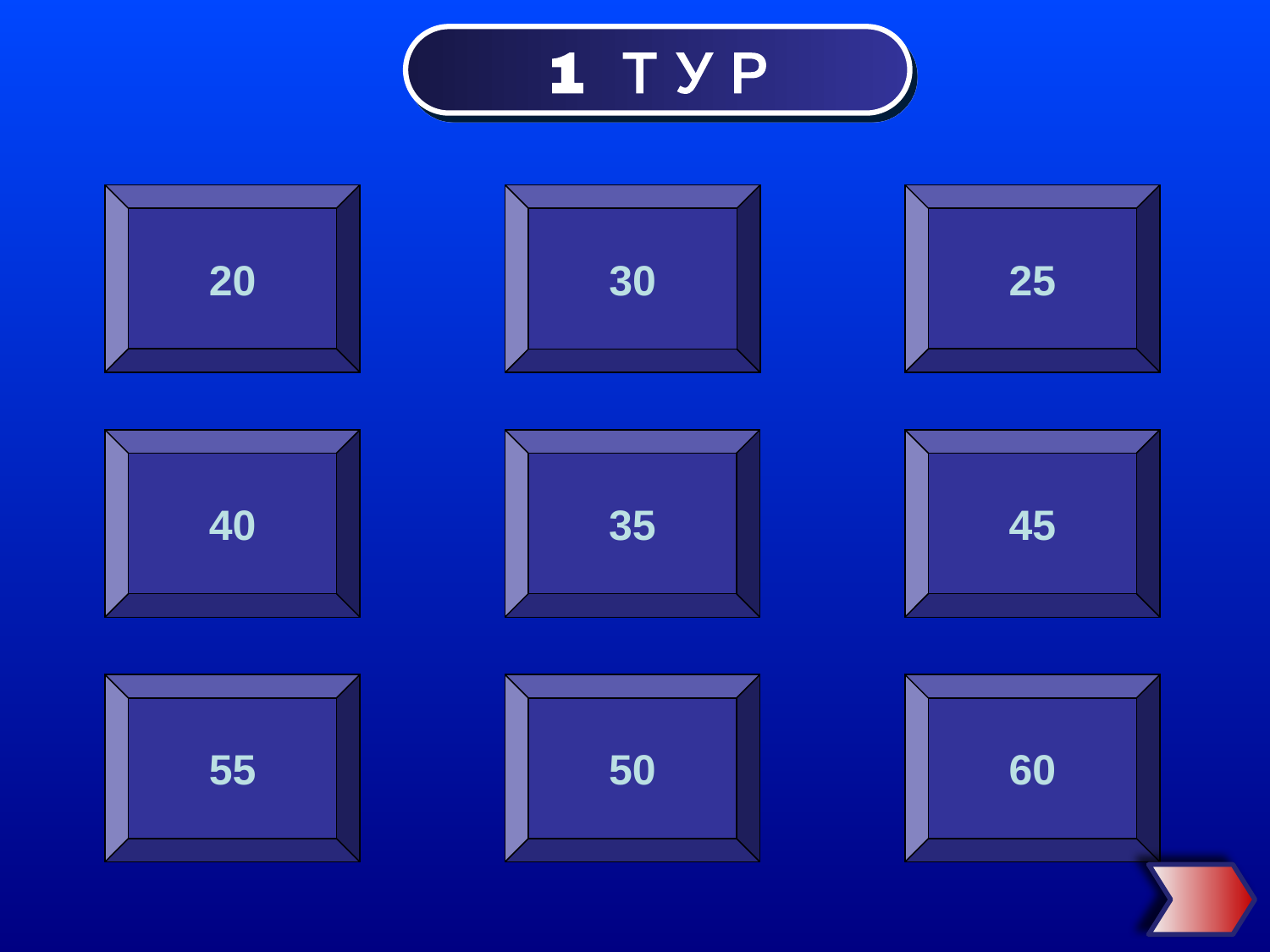

1  Т У Р
20
30
25

40
35
45
55
50
60